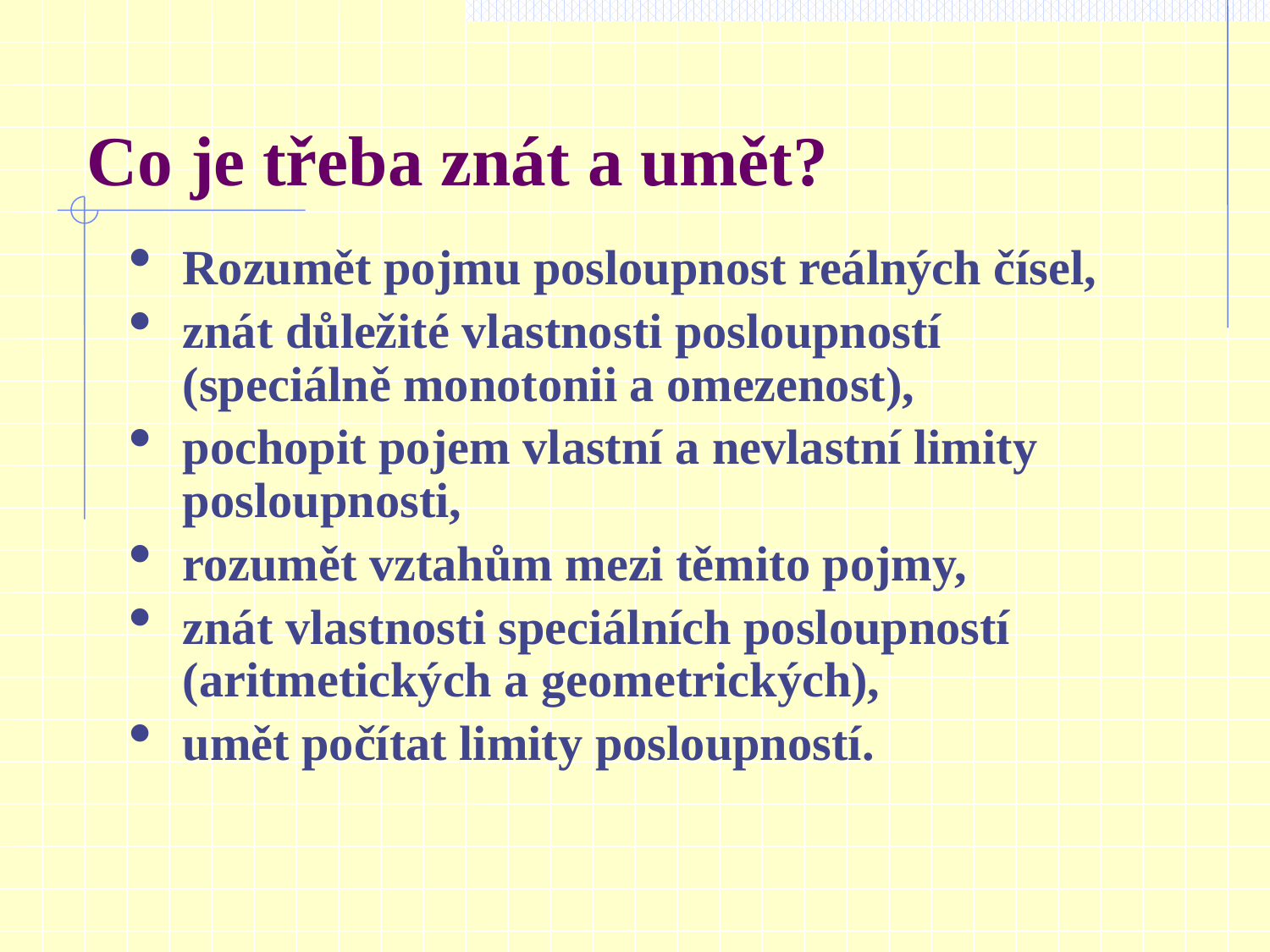

# Co je třeba znát a umět?
Rozumět pojmu posloupnost reálných čísel,
znát důležité vlastnosti posloupností (speciálně monotonii a omezenost),
pochopit pojem vlastní a nevlastní limity posloupnosti,
rozumět vztahům mezi těmito pojmy,
znát vlastnosti speciálních posloupností (aritmetických a geometrických),
umět počítat limity posloupností.